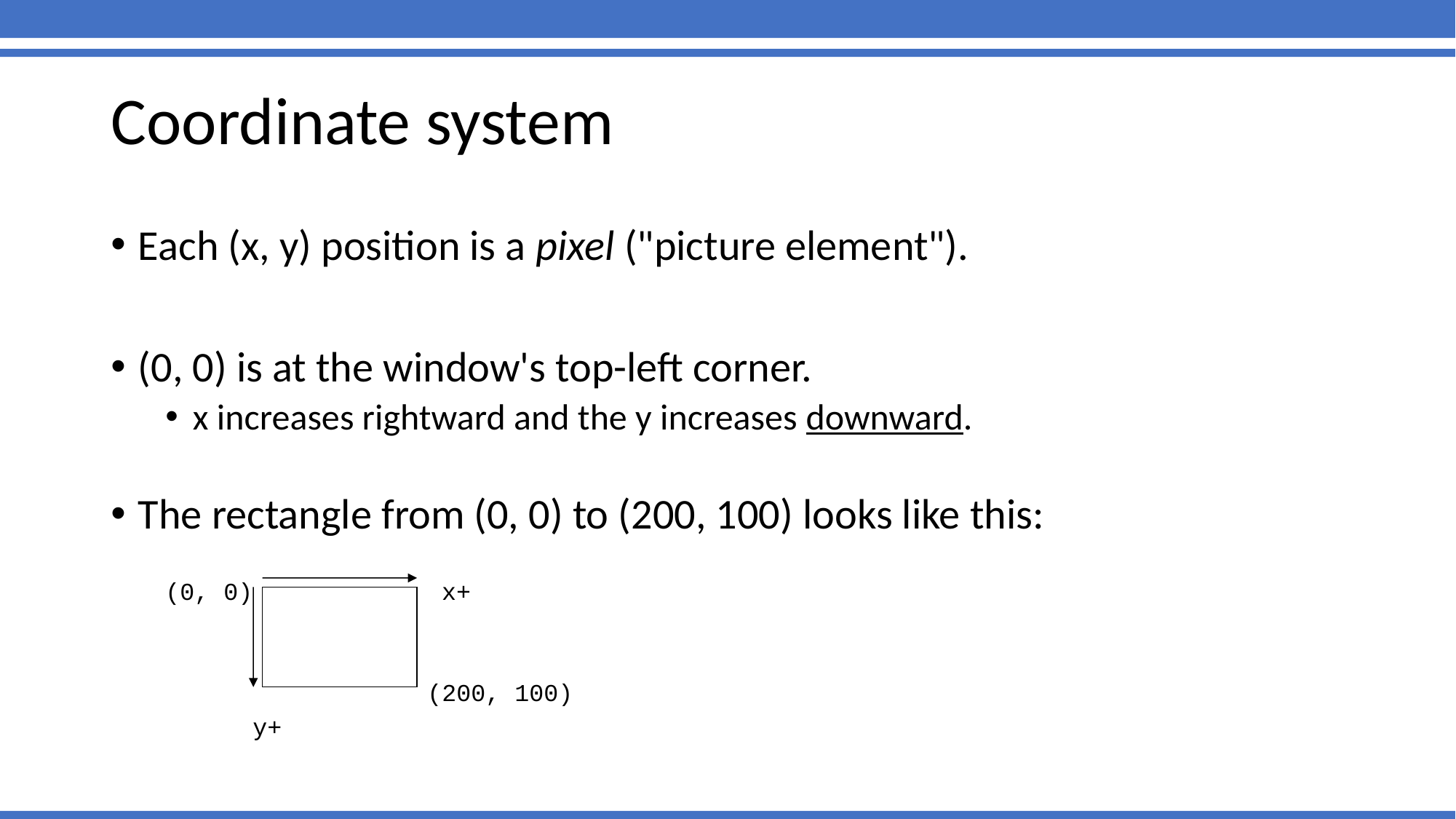

# Coordinate system
Each (x, y) position is a pixel ("picture element").

(0, 0) is at the window's top-left corner.
x increases rightward and the y increases downward.
The rectangle from (0, 0) to (200, 100) looks like this:

(0, 0)             x+

                  (200, 100)
      y+